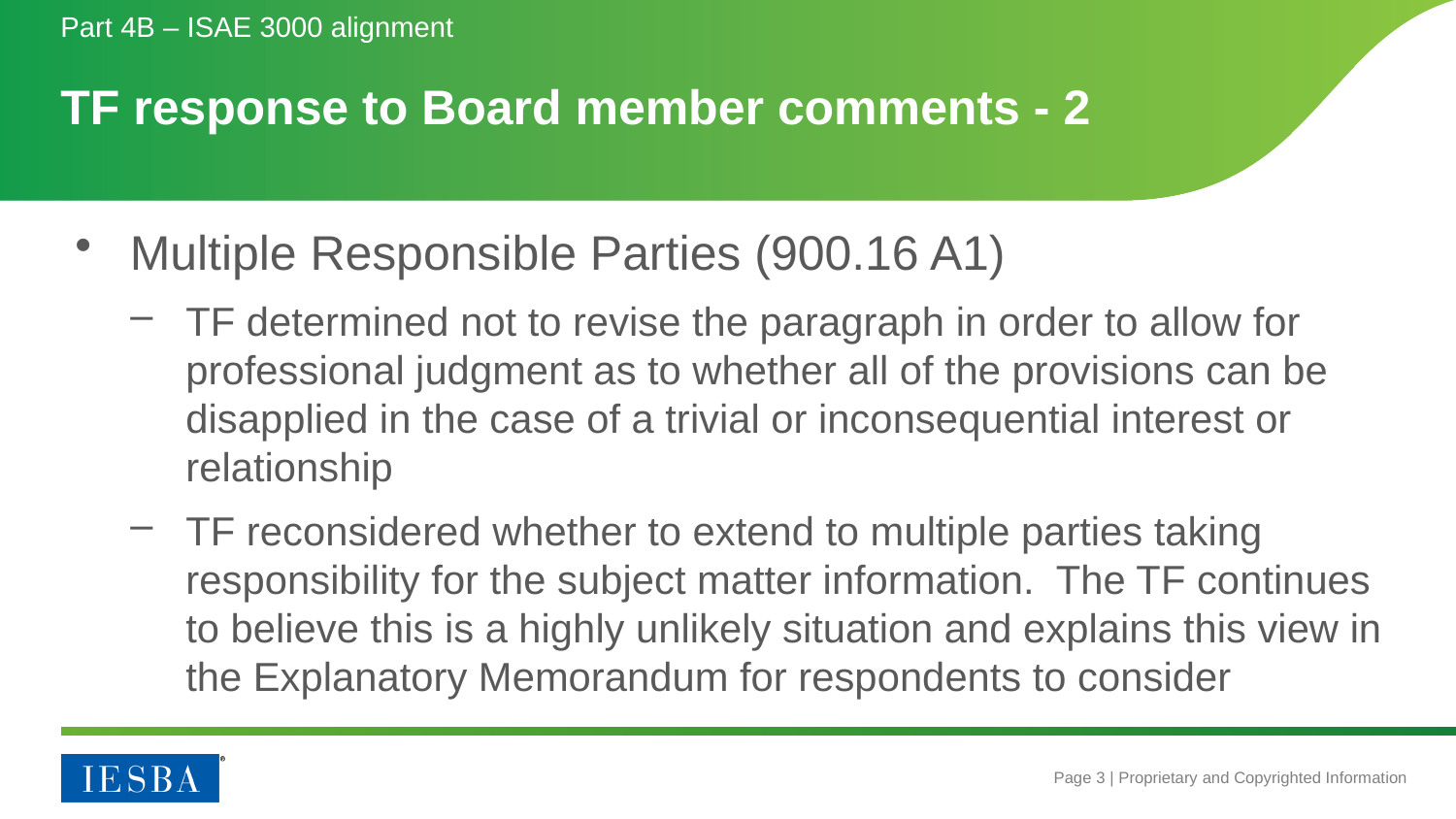

Part 4B – ISAE 3000 alignment
# TF response to Board member comments - 2
Multiple Responsible Parties (900.16 A1)
TF determined not to revise the paragraph in order to allow for professional judgment as to whether all of the provisions can be disapplied in the case of a trivial or inconsequential interest or relationship
TF reconsidered whether to extend to multiple parties taking responsibility for the subject matter information.  The TF continues to believe this is a highly unlikely situation and explains this view in the Explanatory Memorandum for respondents to consider